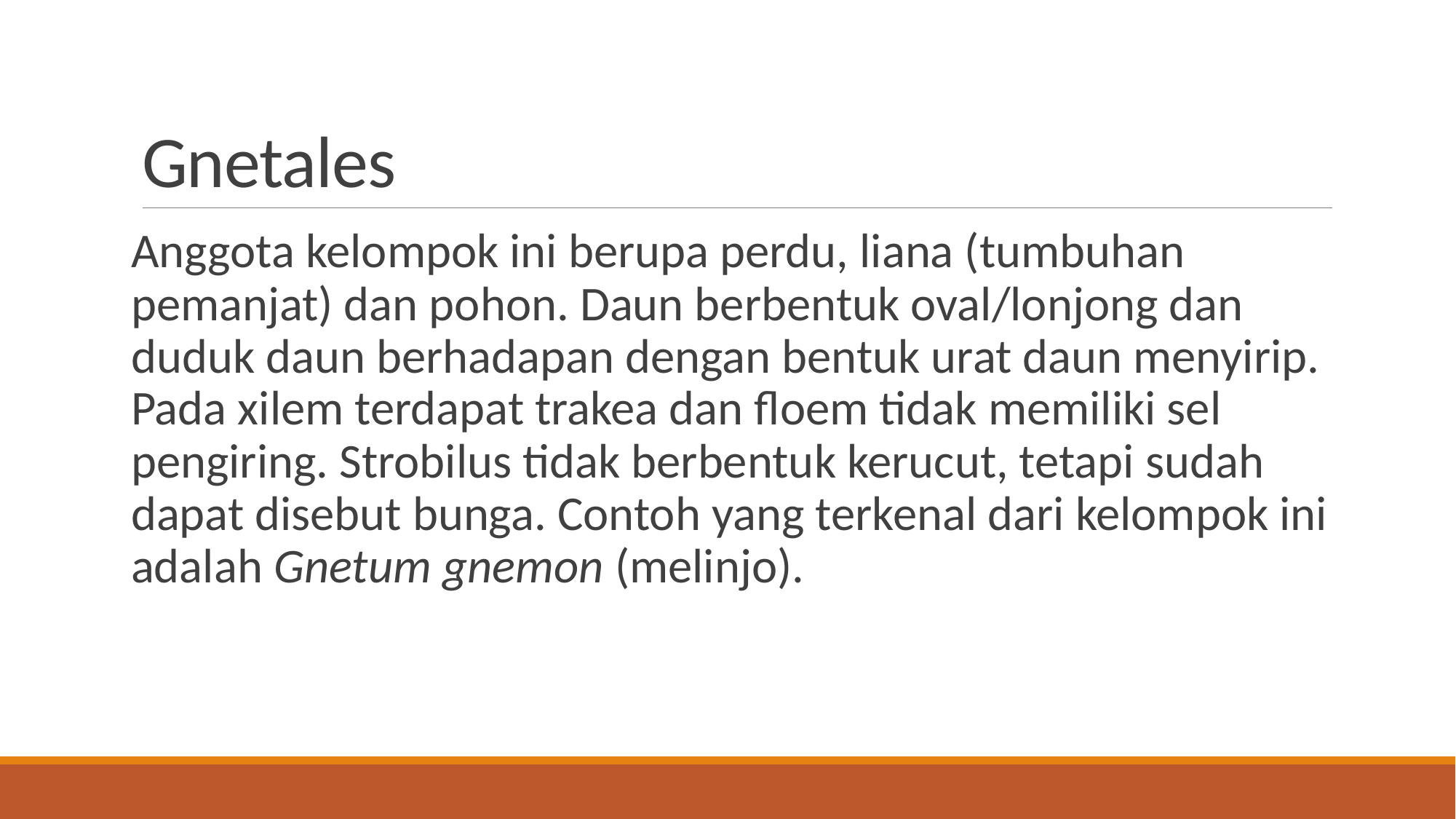

# Gnetales
Anggota kelompok ini berupa perdu, liana (tumbuhan pemanjat) dan pohon. Daun berbentuk oval/lonjong dan duduk daun berhadapan dengan bentuk urat daun menyirip. Pada xilem terdapat trakea dan floem tidak memiliki sel pengiring. Strobilus tidak berbentuk kerucut, tetapi sudah dapat disebut bunga. Contoh yang terkenal dari kelompok ini adalah Gnetum gnemon (melinjo).